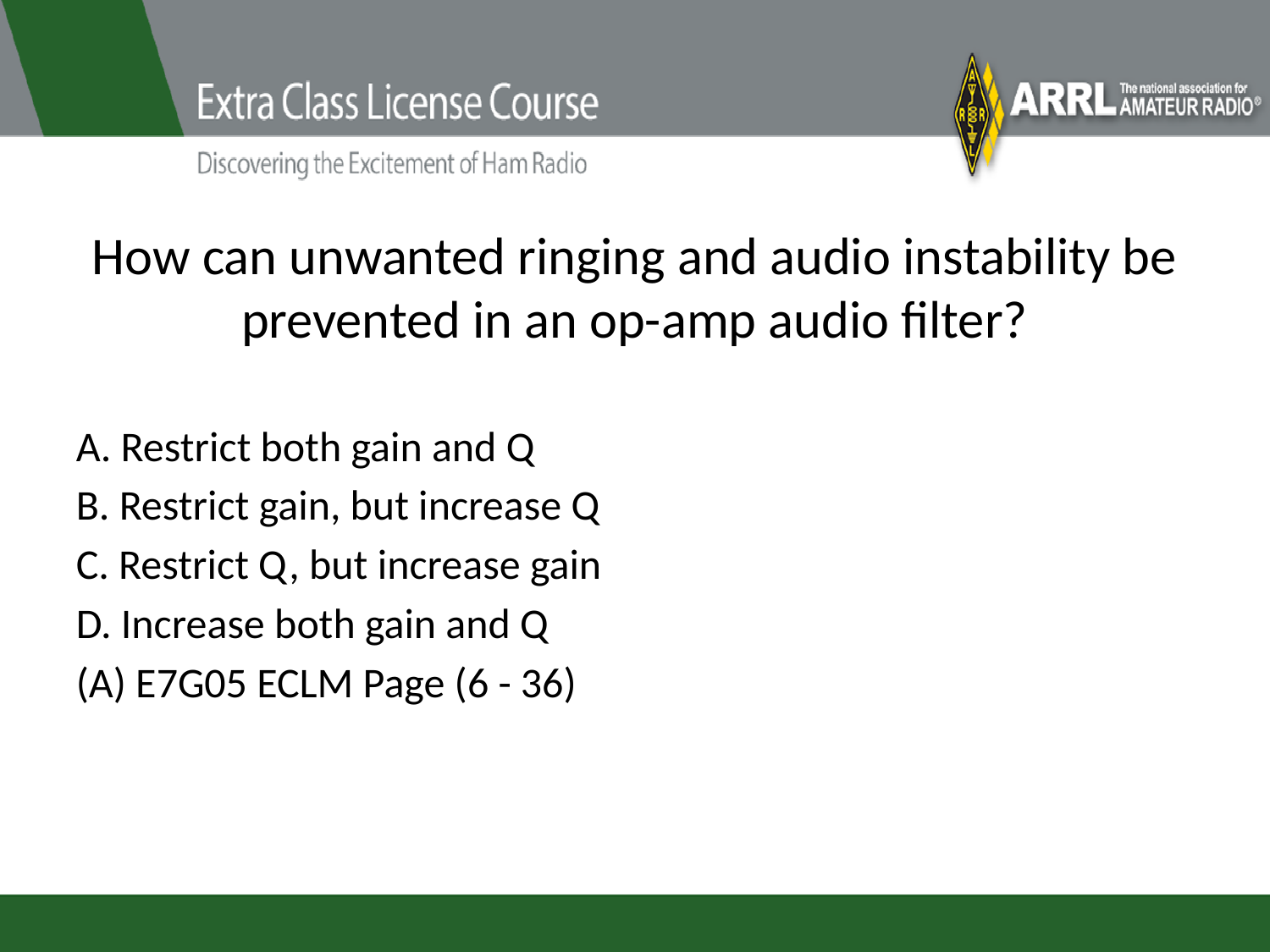

# How can unwanted ringing and audio instability be prevented in an op-amp audio filter?
A. Restrict both gain and Q
B. Restrict gain, but increase Q
C. Restrict Q, but increase gain
D. Increase both gain and Q
(A) E7G05 ECLM Page (6 - 36)